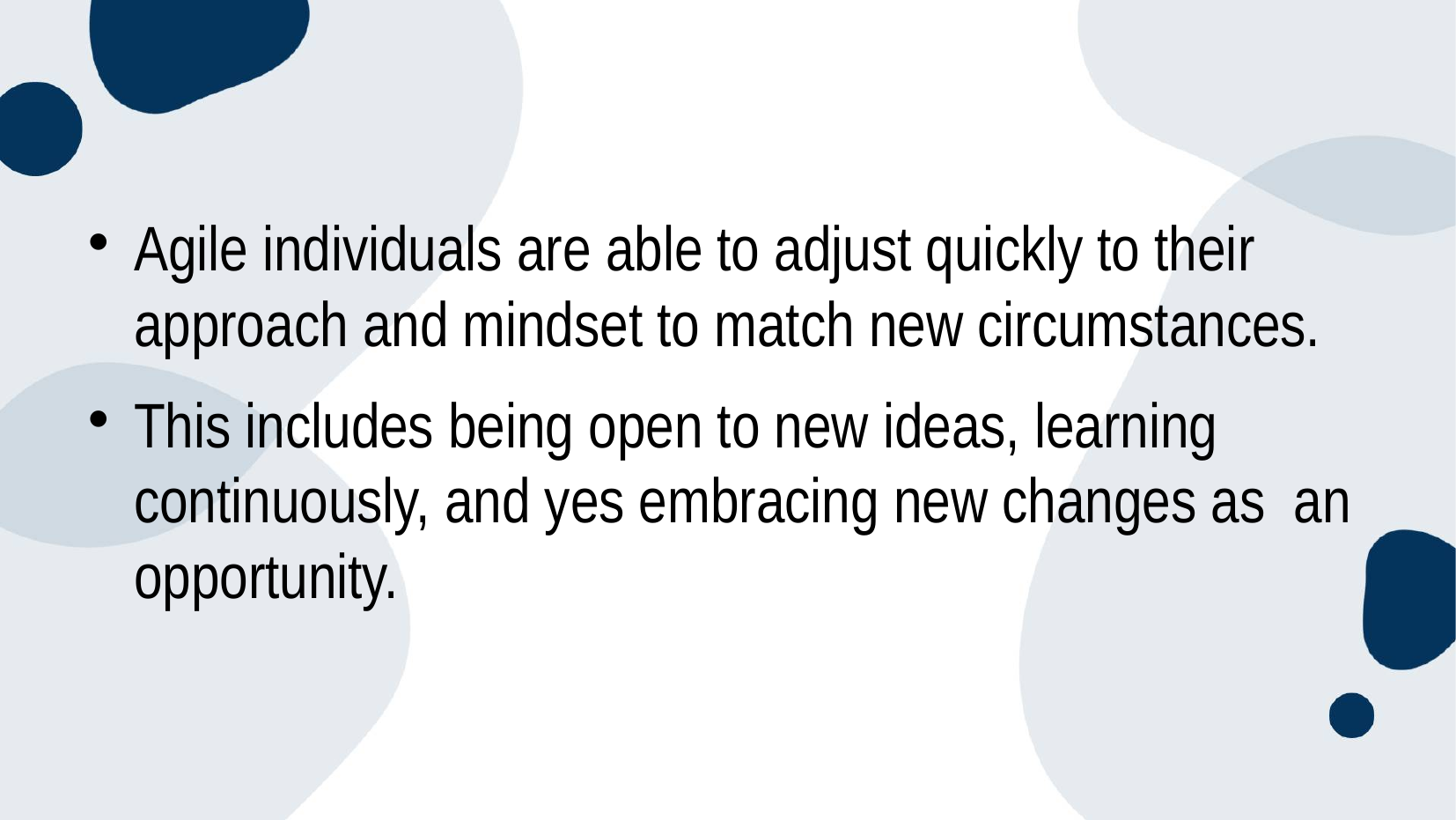

#
Agile individuals are able to adjust quickly to their approach and mindset to match new circumstances.
This includes being open to new ideas, learning continuously, and yes embracing new changes as  an opportunity.